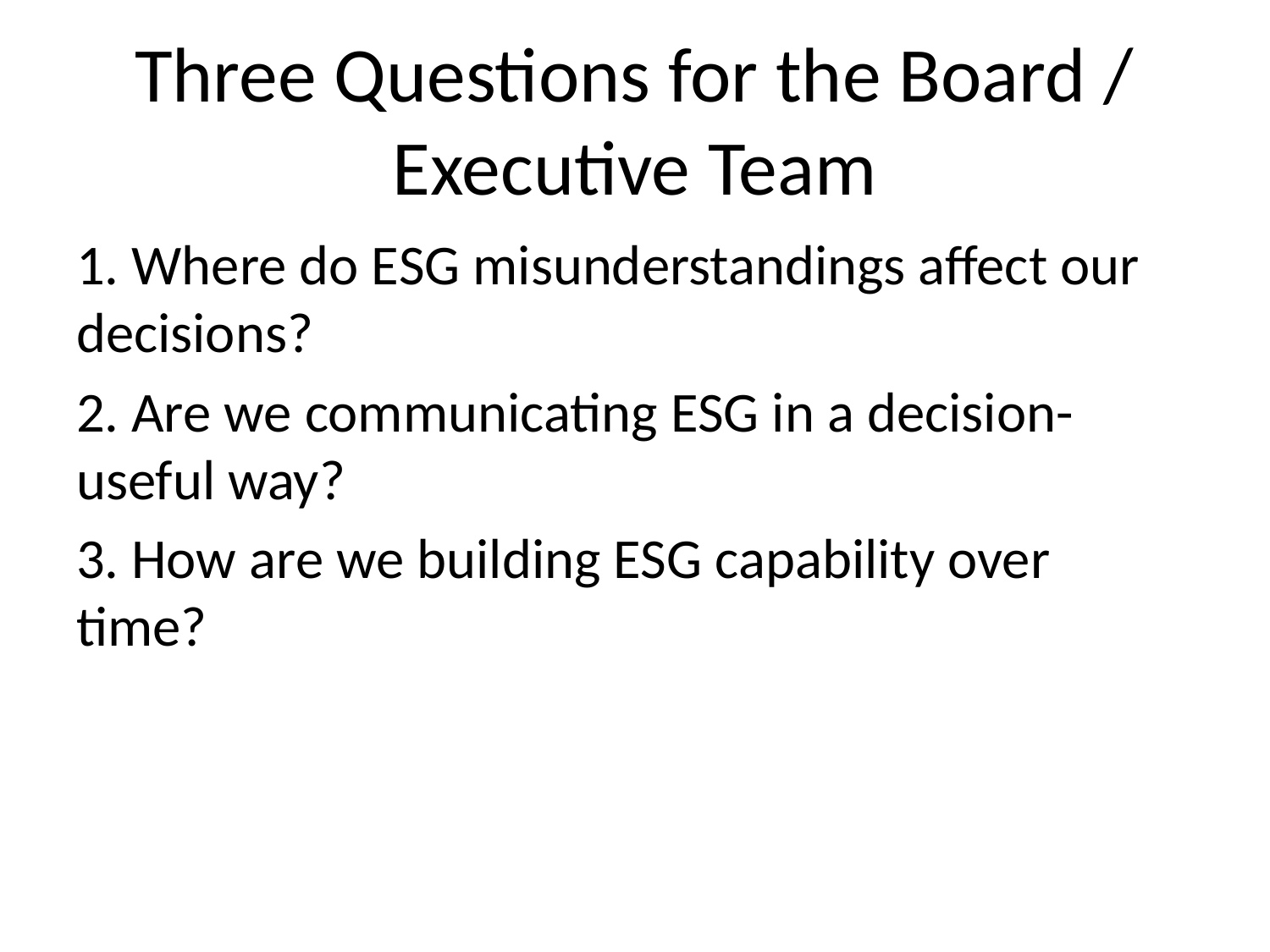

# Three Questions for the Board / Executive Team
1. Where do ESG misunderstandings affect our decisions?
2. Are we communicating ESG in a decision-useful way?
3. How are we building ESG capability over time?